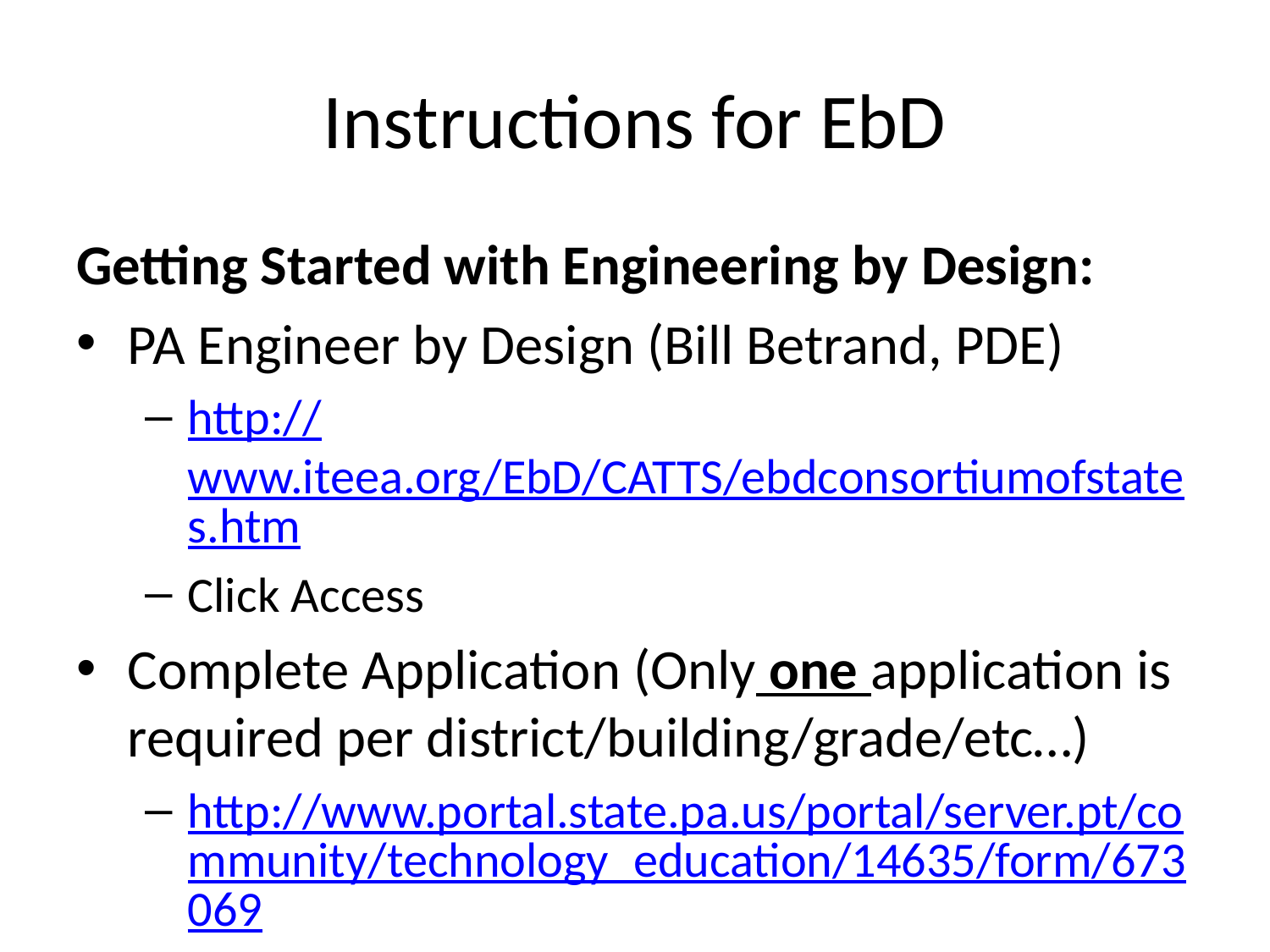

# Instructions for EbD
Getting Started with Engineering by Design:
PA Engineer by Design (Bill Betrand, PDE)
http://www.iteea.org/EbD/CATTS/ebdconsortiumofstates.htm
Click Access
Complete Application (Only one application is required per district/building/grade/etc…)
http://www.portal.state.pa.us/portal/server.pt/community/technology_education/14635/form/673069